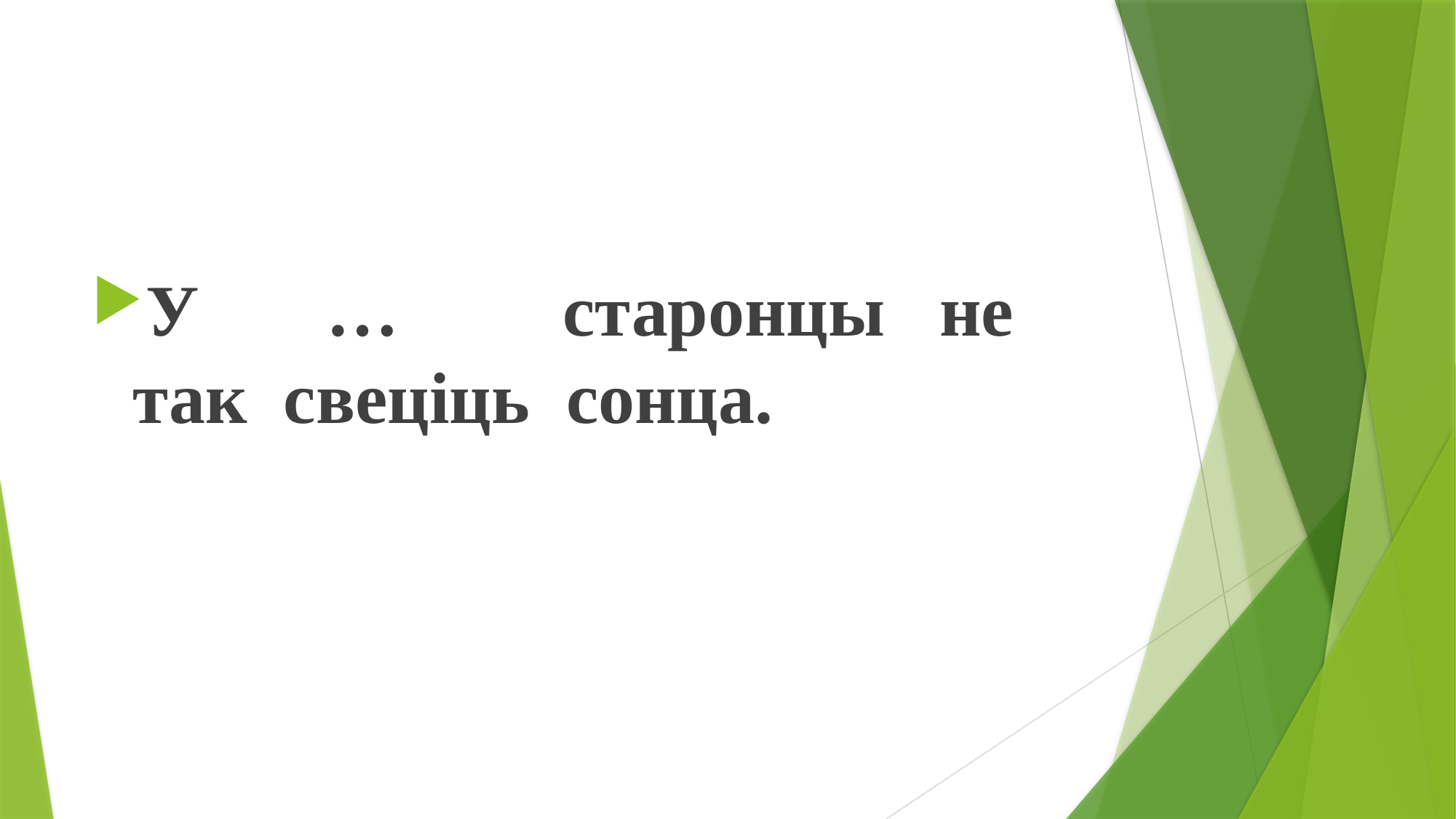

#
У       …         старонцы   не  так  свеціць  сонца.